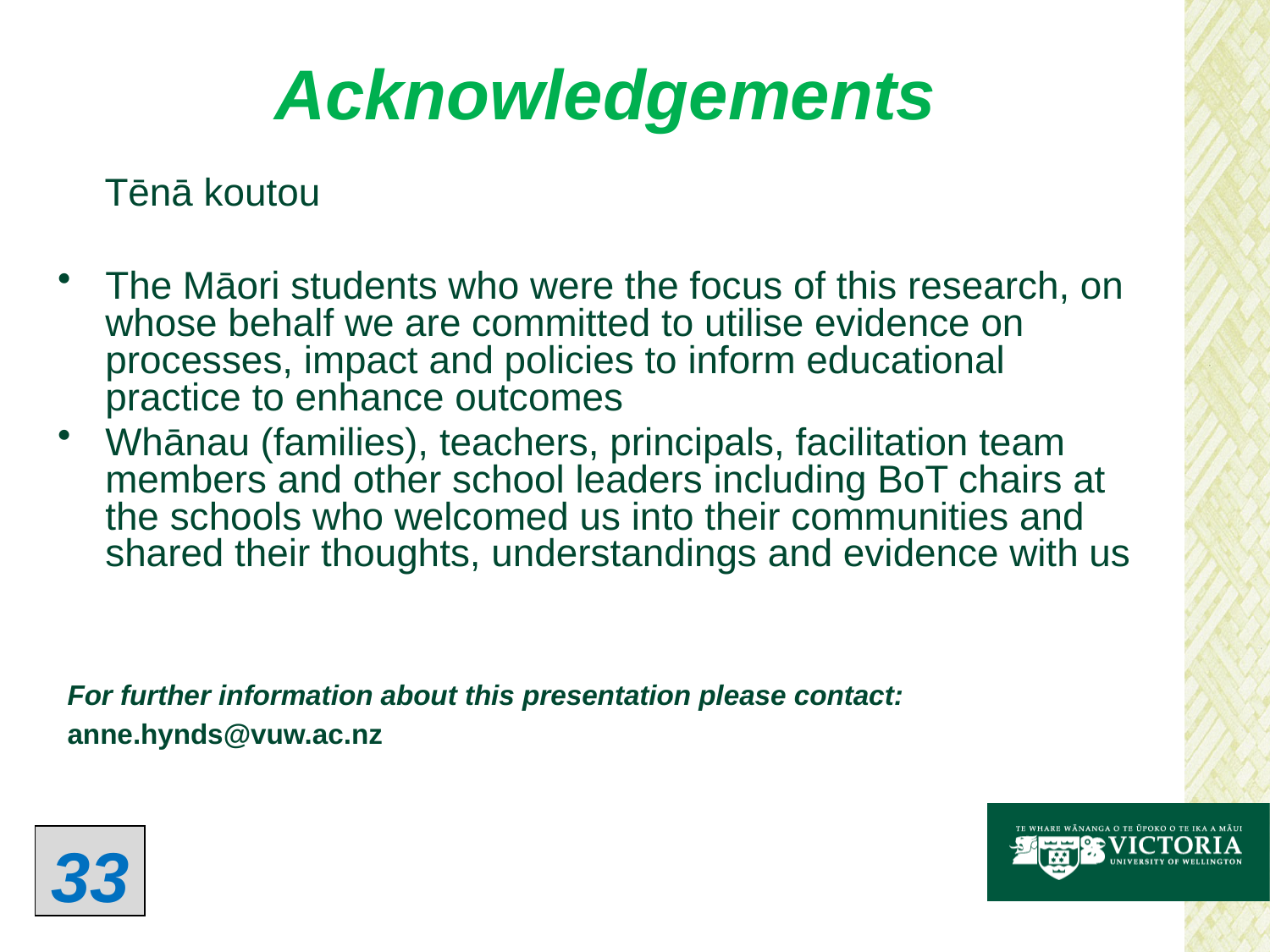

# Acknowledgements
   Tēnā koutou

The Māori students who were the focus of this research, on whose behalf we are committed to utilise evidence on processes, impact and policies to inform educational practice to enhance outcomes
Whānau (families), teachers, principals, facilitation team members and other school leaders including BoT chairs at the schools who welcomed us into their communities and shared their thoughts, understandings and evidence with us

For further information about this presentation please contact: anne.hynds@vuw.ac.nz
33